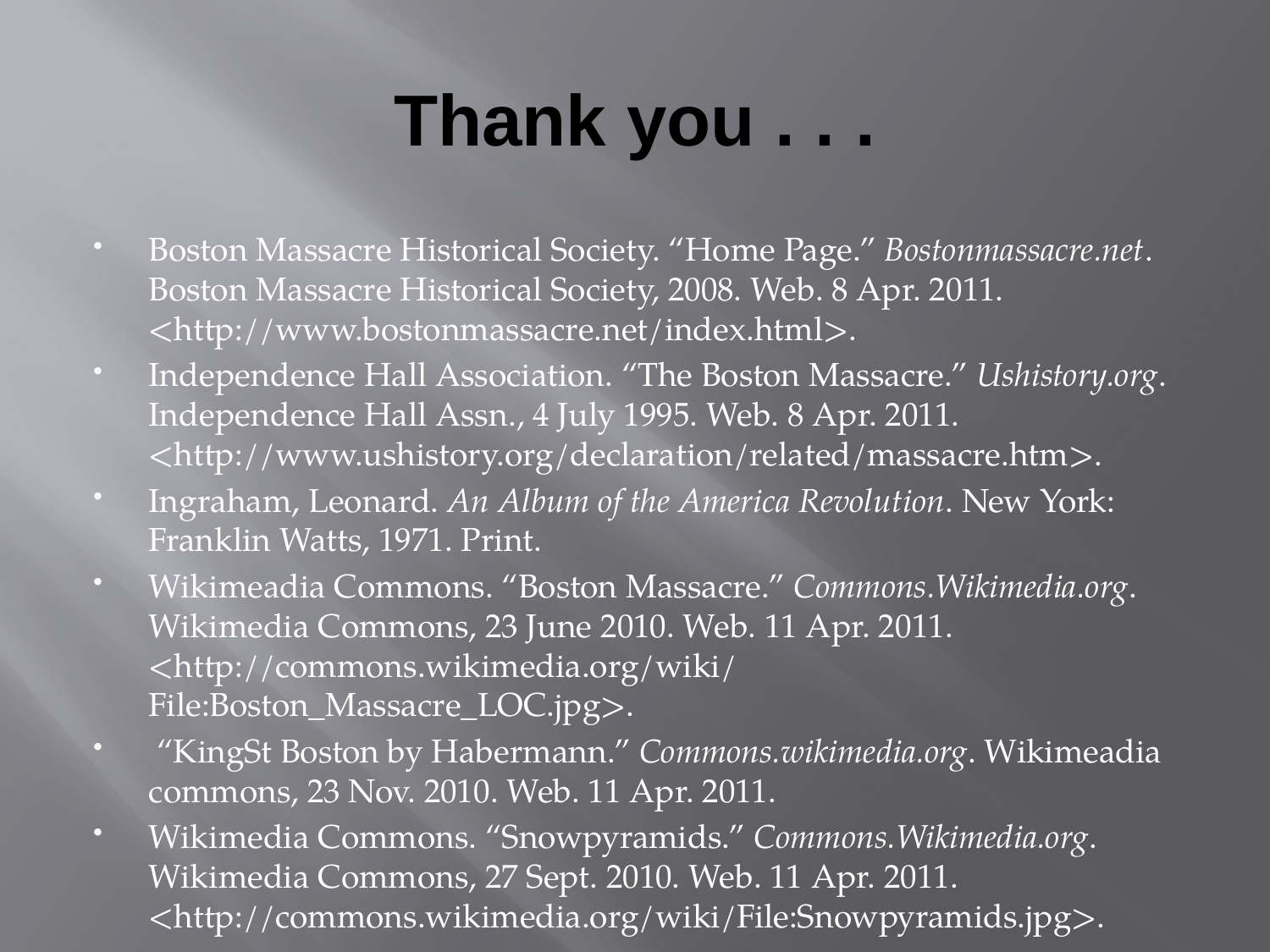

# Thank you . . .
Boston Massacre Historical Society. “Home Page.” Bostonmassacre.net. Boston Massacre Historical Society, 2008. Web. 8 Apr. 2011. <http://www.bostonmassacre.net/‌index.html>.
Independence Hall Association. “The Boston Massacre.” Ushistory.org. Independence Hall Assn., 4 July 1995. Web. 8 Apr. 2011. <http://www.ushistory.org/‌declaration/‌related/‌massacre.htm>.
Ingraham, Leonard. An Album of the America Revolution. New York: Franklin Watts, 1971. Print.
Wikimeadia Commons. “Boston Massacre.” Commons.Wikimedia.org. Wikimedia Commons, 23 June 2010. Web. 11 Apr. 2011. <http://commons.wikimedia.org/‌wiki/‌File:Boston_Massacre_LOC.jpg>.
 “KingSt Boston by Habermann.” Commons.wikimedia.org. Wikimeadia commons, 23 Nov. 2010. Web. 11 Apr. 2011.
Wikimedia Commons. “Snowpyramids.” Commons.Wikimedia.org. Wikimedia Commons, 27 Sept. 2010. Web. 11 Apr. 2011. <http://commons.wikimedia.org/‌wiki/‌File:Snowpyramids.jpg>.